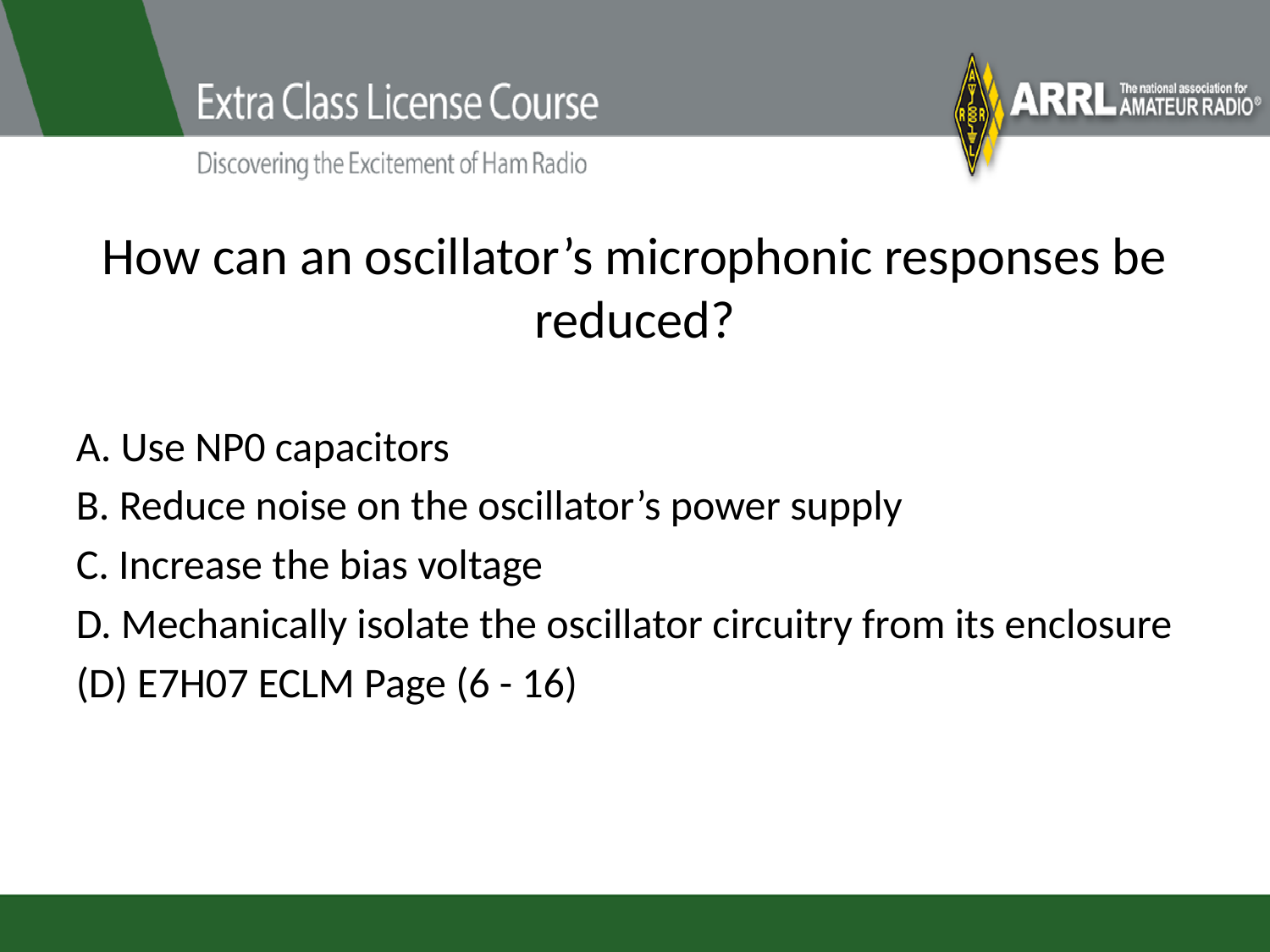

# How can an oscillator’s microphonic responses be reduced?
A. Use NP0 capacitors
B. Reduce noise on the oscillator’s power supply
C. Increase the bias voltage
D. Mechanically isolate the oscillator circuitry from its enclosure
(D) E7H07 ECLM Page (6 - 16)